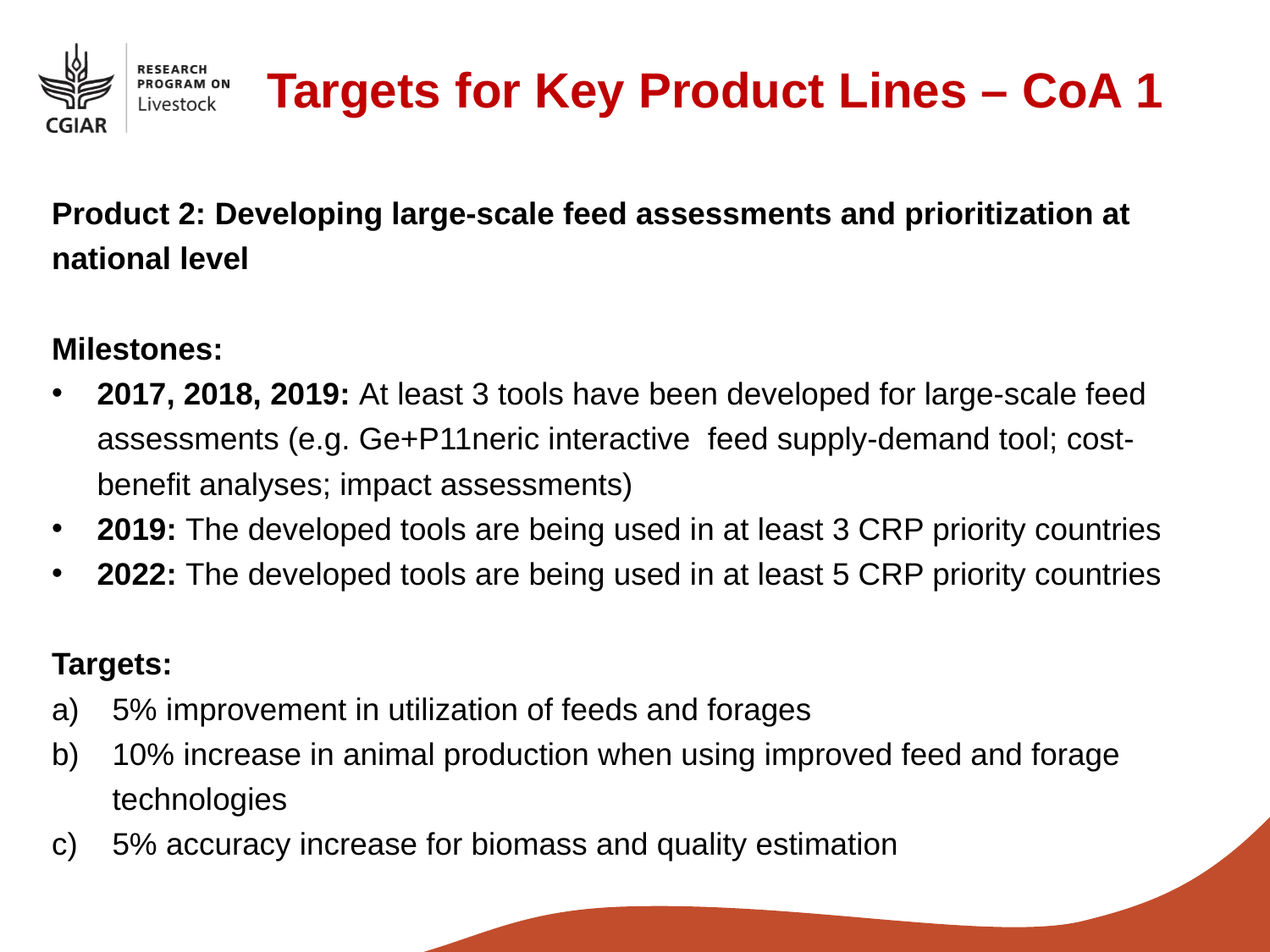

Targets for Key Product Lines – CoA 1
Product 2: Developing large-scale feed assessments and prioritization at national level

Milestones:
2017, 2018, 2019: At least 3 tools have been developed for large-scale feed assessments (e.g. Ge+P11neric interactive  feed supply-demand tool; cost-benefit analyses; impact assessments)
2019: The developed tools are being used in at least 3 CRP priority countries
2022: The developed tools are being used in at least 5 CRP priority countries

Targets:
5% improvement in utilization of feeds and forages
10% increase in animal production when using improved feed and forage technologies
5% accuracy increase for biomass and quality estimation